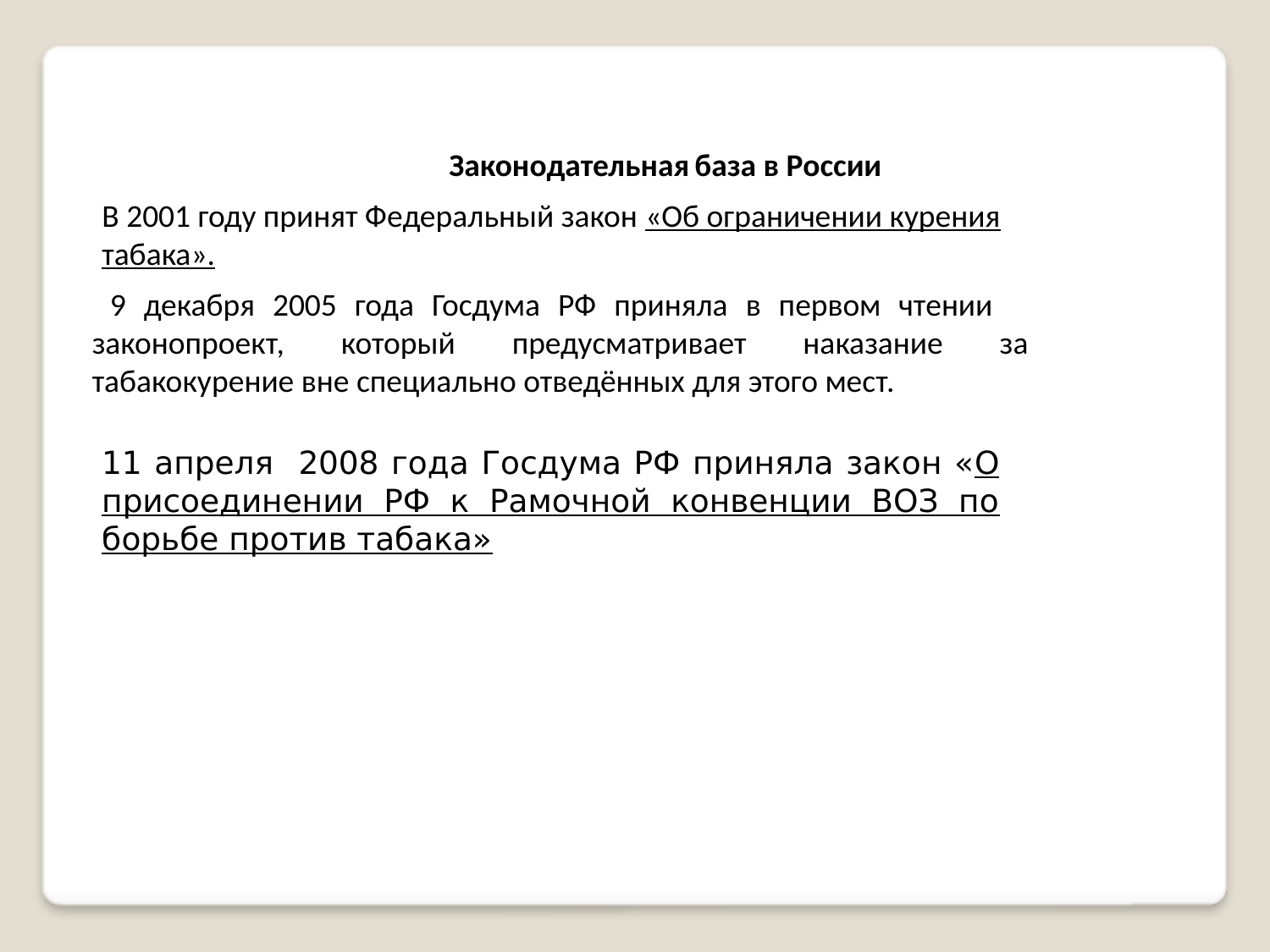

Законодательная база в России
В 2001 году принят Федеральный закон «Об ограничении курения табака».
 9 декабря 2005 года Госдума РФ приняла в первом чтении   законопроект, который предусматривает наказание за табакокурение вне специально отведённых для этого мест.
11 апреля  2008 года Госдума РФ приняла закон «О присоединении РФ к Рамочной конвенции ВОЗ по борьбе против табака»